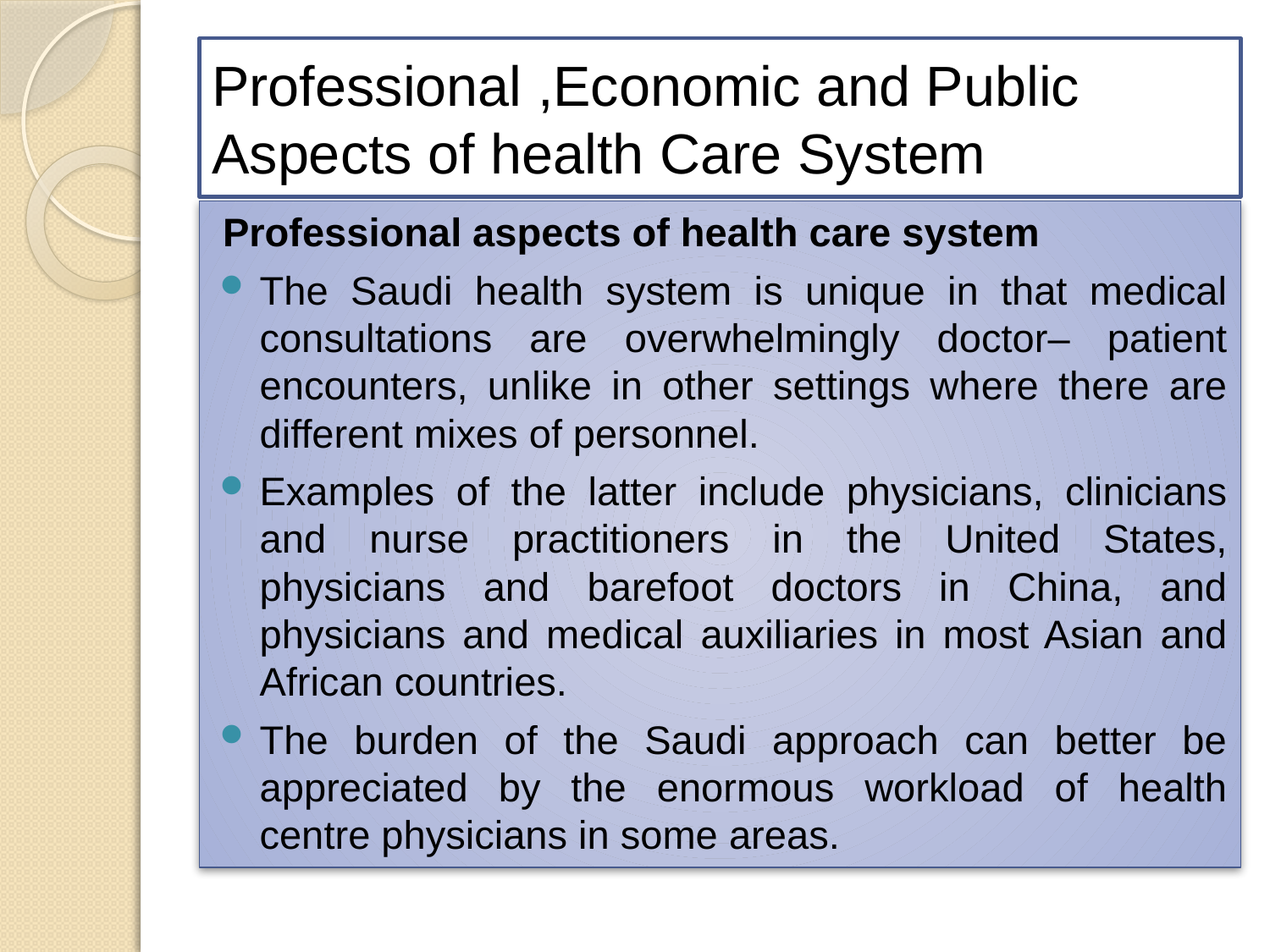

# Professional ,Economic and Public Aspects of health Care System
Professional aspects of health care system
The Saudi health system is unique in that medical consultations are overwhelmingly doctor– patient encounters, unlike in other settings where there are different mixes of personnel.
Examples of the latter include physicians, clinicians and nurse practitioners in the United States, physicians and barefoot doctors in China, and physicians and medical auxiliaries in most Asian and African countries.
The burden of the Saudi approach can better be appreciated by the enormous workload of health centre physicians in some areas.